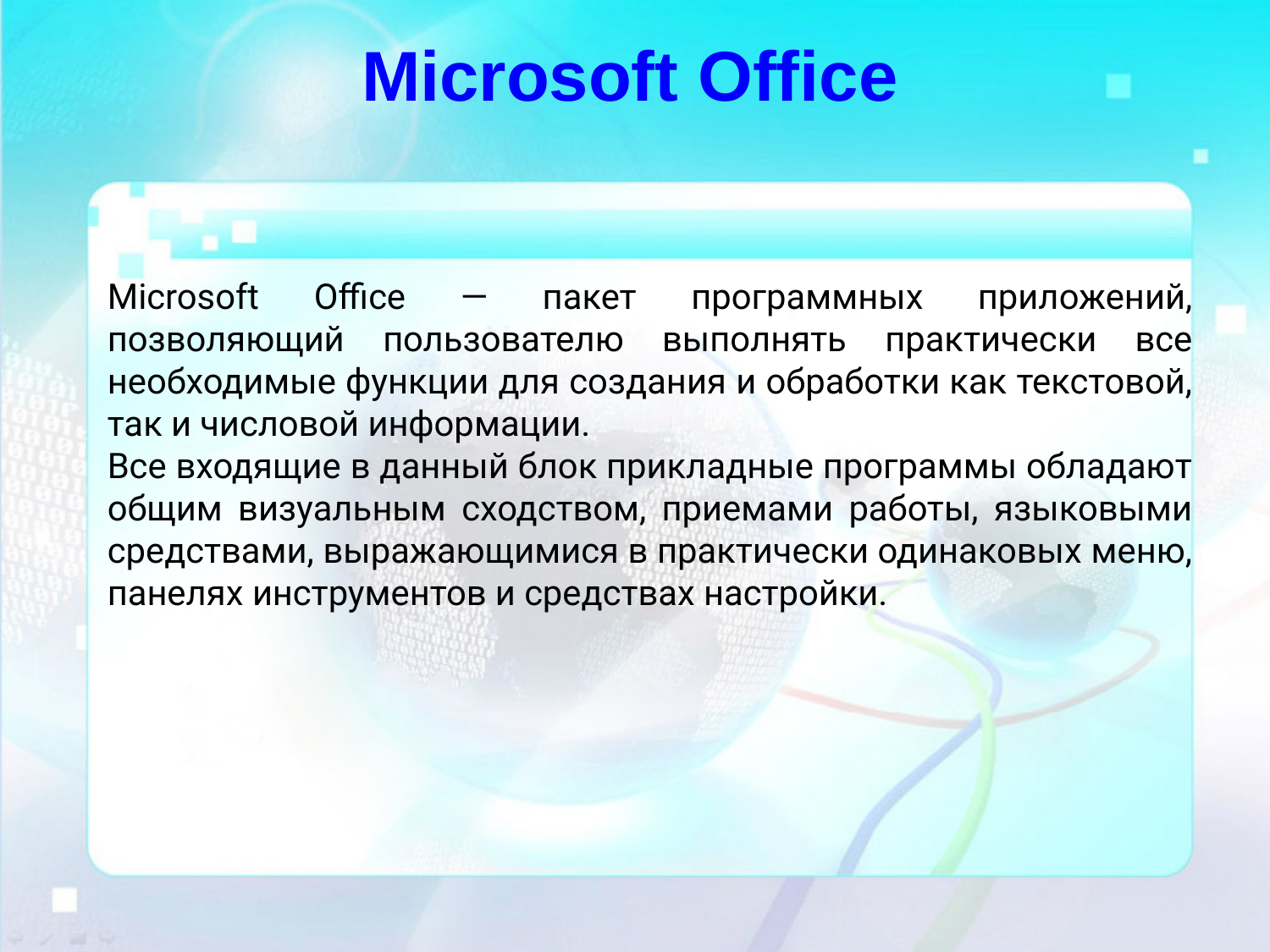

# Microsoft Office
Microsoft Office — пакет программных приложений, позволяющий пользователю выполнять практически все необходимые функции для создания и обработки как текстовой, так и числовой информации.
Все входящие в данный блок прикладные программы обладают общим визуальным сходством, приемами работы, языковыми средствами, выражающимися в практически одинаковых меню, панелях инструментов и средствах настройки.